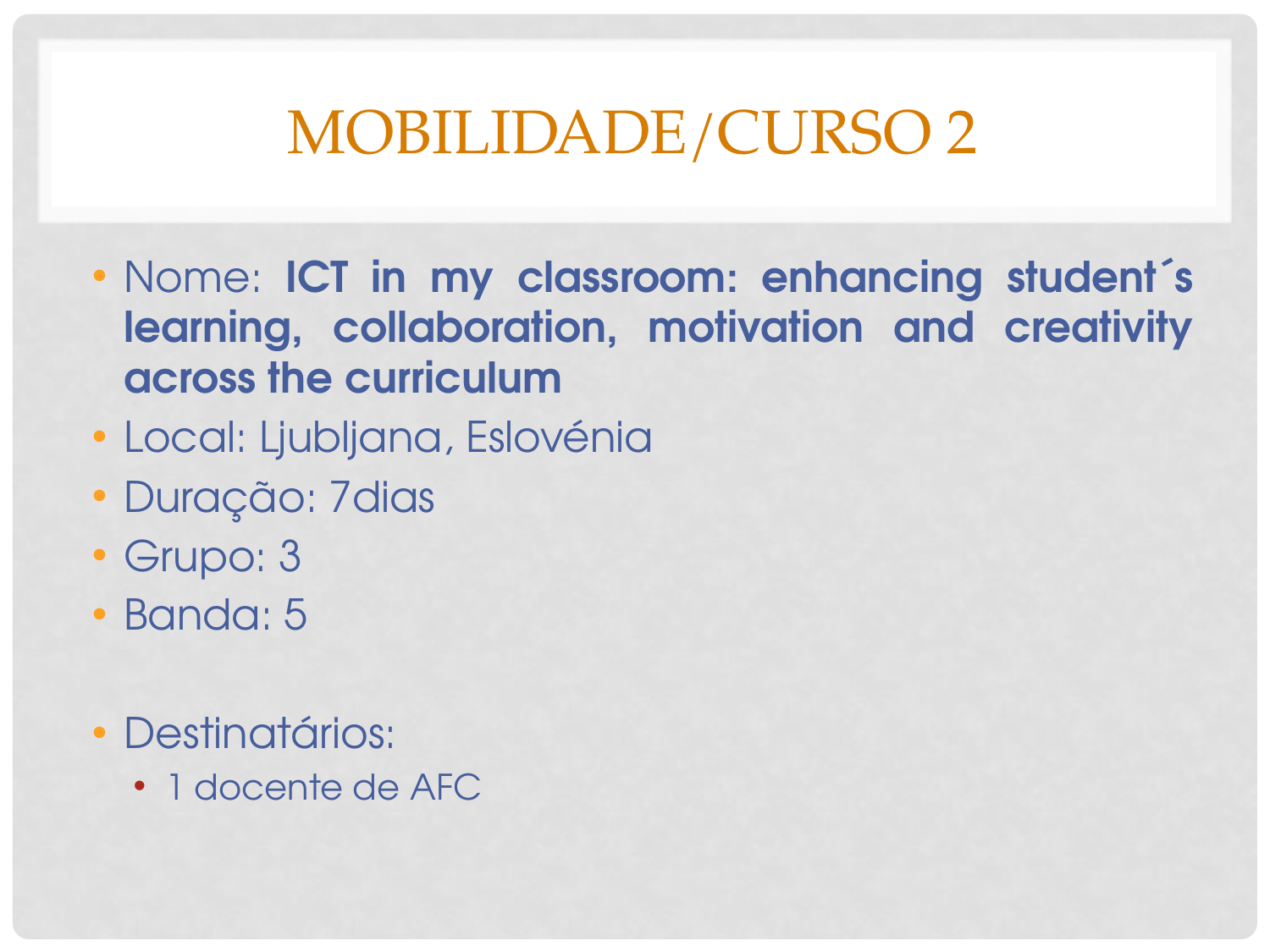

# Mobilidade/Curso 2
Nome: ICT in my classroom: enhancing student´s learning, collaboration, motivation and creativity across the curriculum
Local: Ljubljana, Eslovénia
Duração: 7dias
Grupo: 3
Banda: 5

Destinatários:
1 docente de AFC